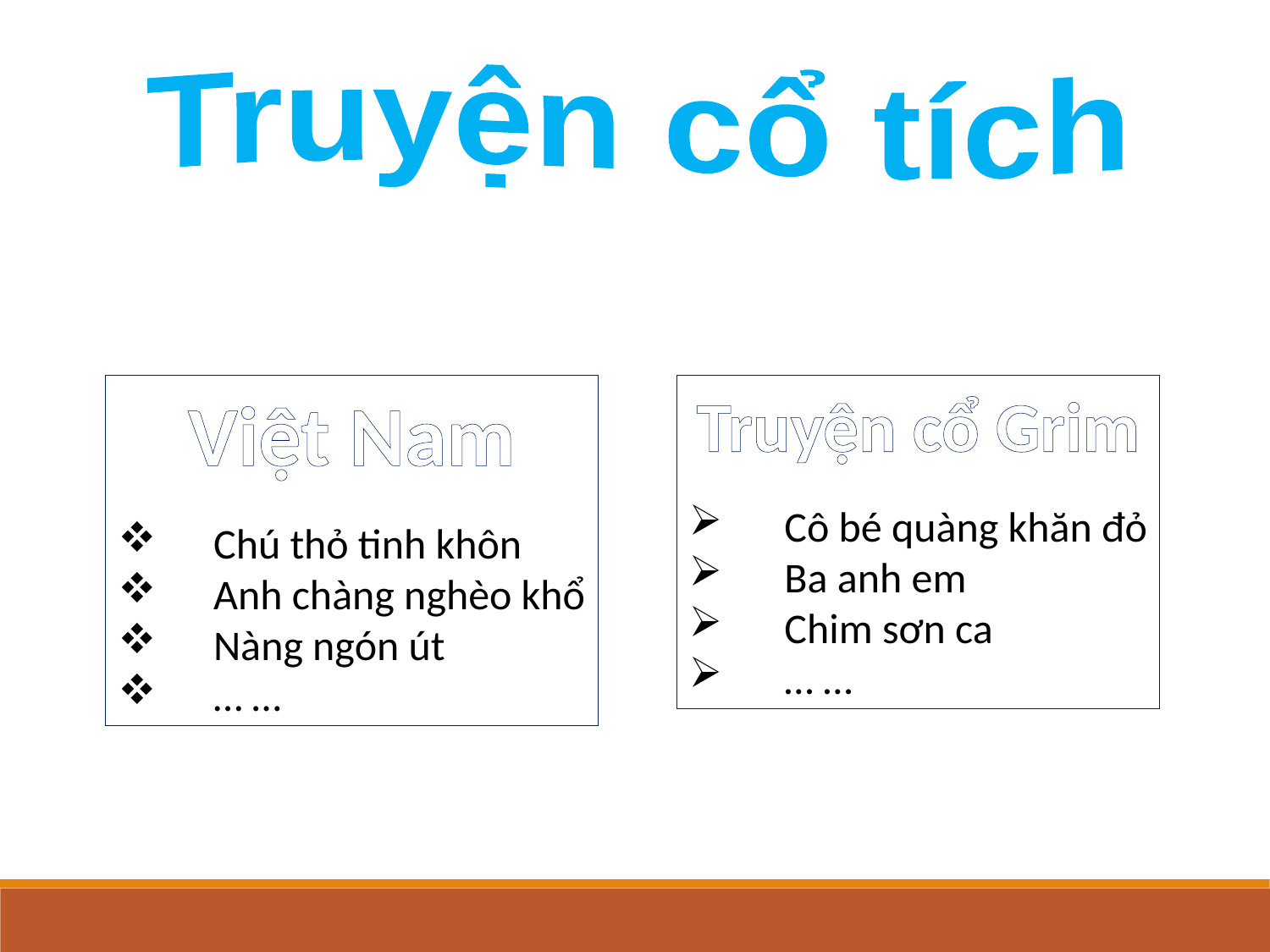

Truyện cổ tích
Truyện cổ Grim

Cô bé quàng khăn đỏ
Ba anh em
Chim sơn ca
… …
Việt Nam

Chú thỏ tinh khôn
Anh chàng nghèo khổ
Nàng ngón út
… …